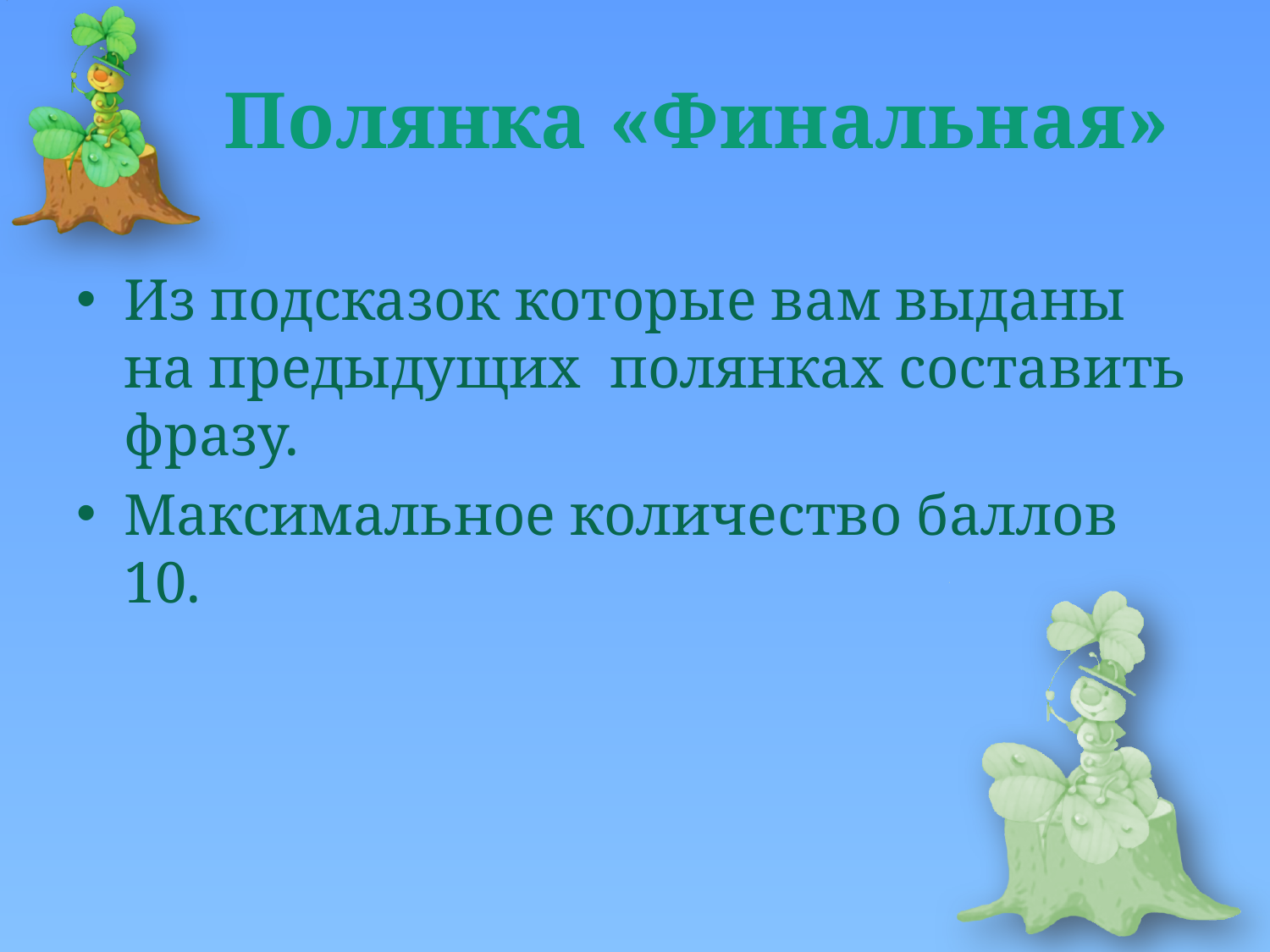

# Полянка «Финальная»
Из подсказок которые вам выданы на предыдущих  полянках составить фразу.
Максимальное количество баллов 10.